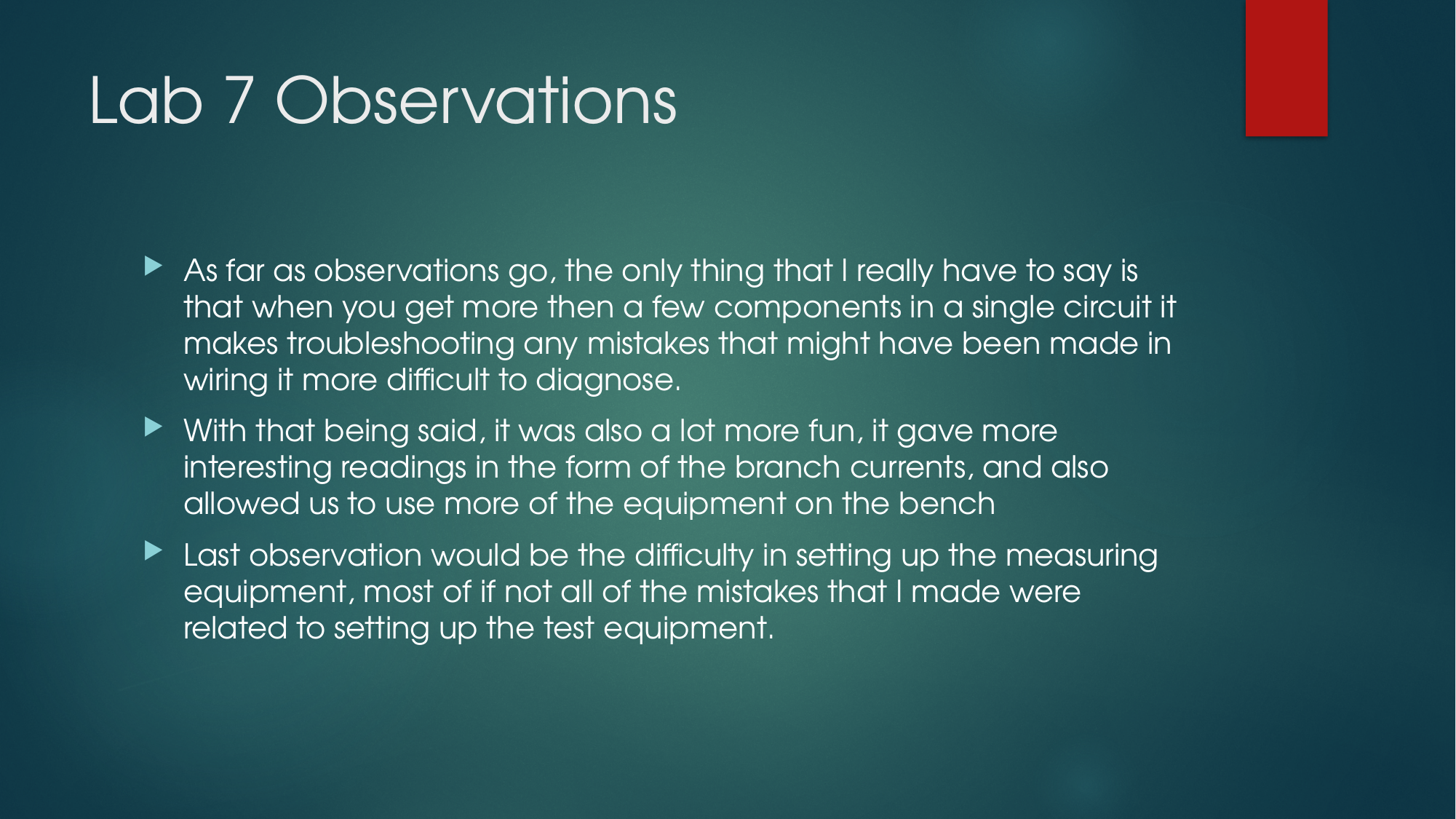

# Lab 7 Observations
As far as observations go, the only thing that I really have to say is that when you get more then a few components in a single circuit it makes troubleshooting any mistakes that might have been made in wiring it more difficult to diagnose.
With that being said, it was also a lot more fun, it gave more interesting readings in the form of the branch currents, and also allowed us to use more of the equipment on the bench
Last observation would be the difficulty in setting up the measuring equipment, most of if not all of the mistakes that I made were related to setting up the test equipment.